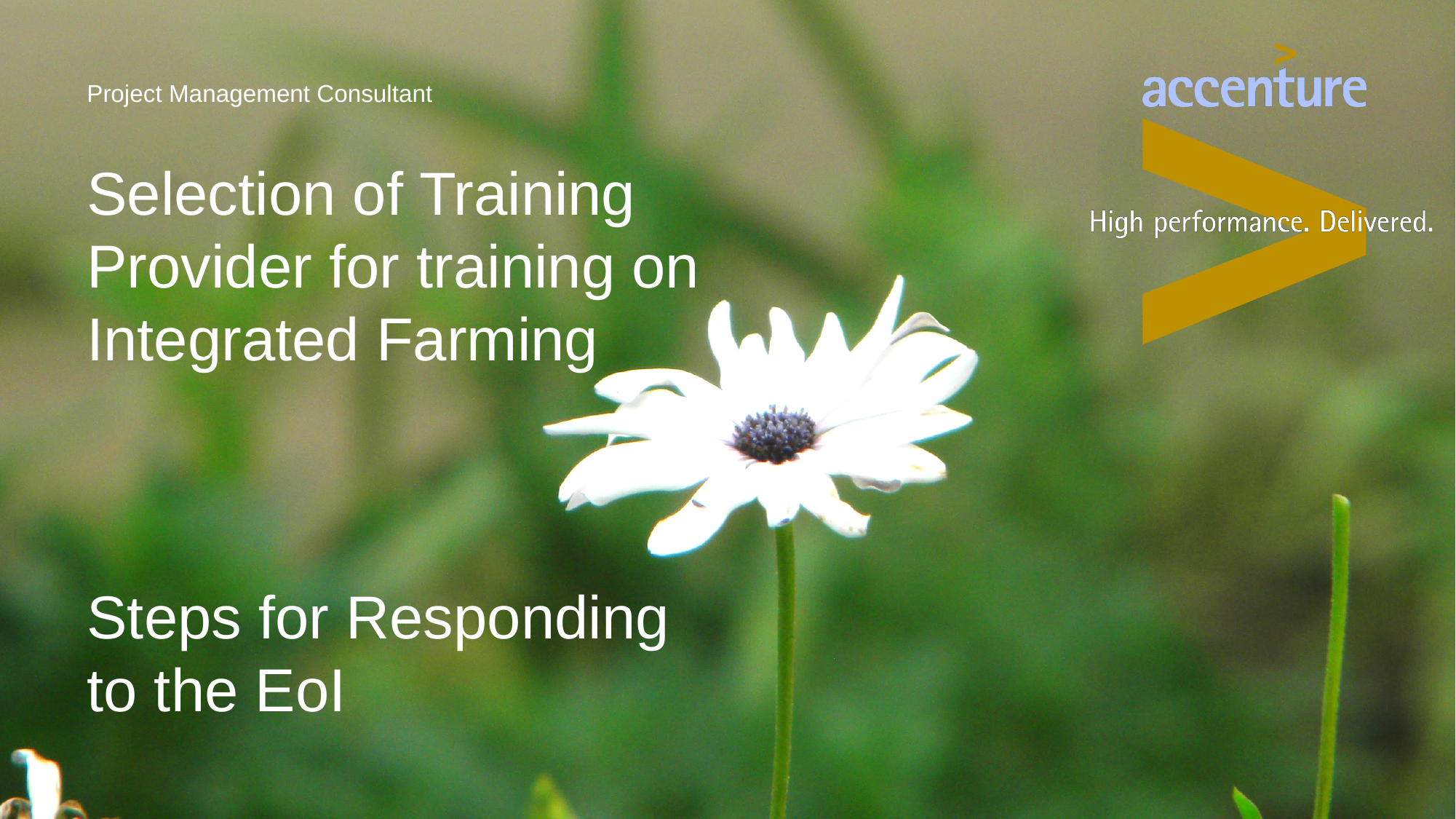

Project Management Consultant
Selection of Training Provider for training on Integrated Farming
Steps for Responding to the EoI